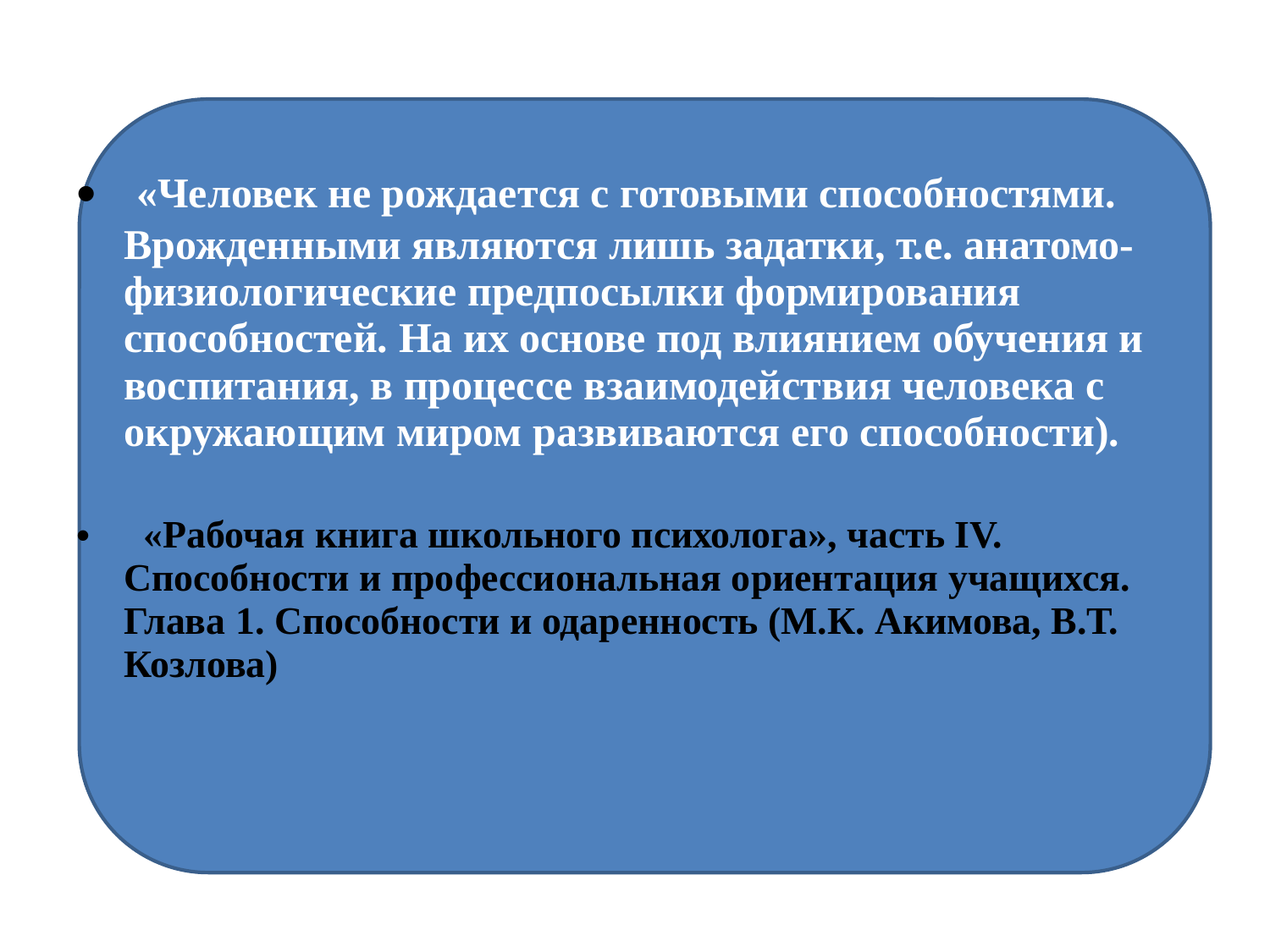

«Человек не рождается с готовыми способностями. Врожденными являются лишь задатки, т.е. анатомо-физиологические предпосылки формирования способностей. На их основе под влиянием обучения и воспитания, в процессе взаимодействия человека с окружающим миром развиваются его способности).

  «Рабочая книга школьного психолога», часть IV. Способности и профессиональная ориентация учащихся. Глава 1. Способности и одаренность (М.К. Акимова, В.Т. Козлова)